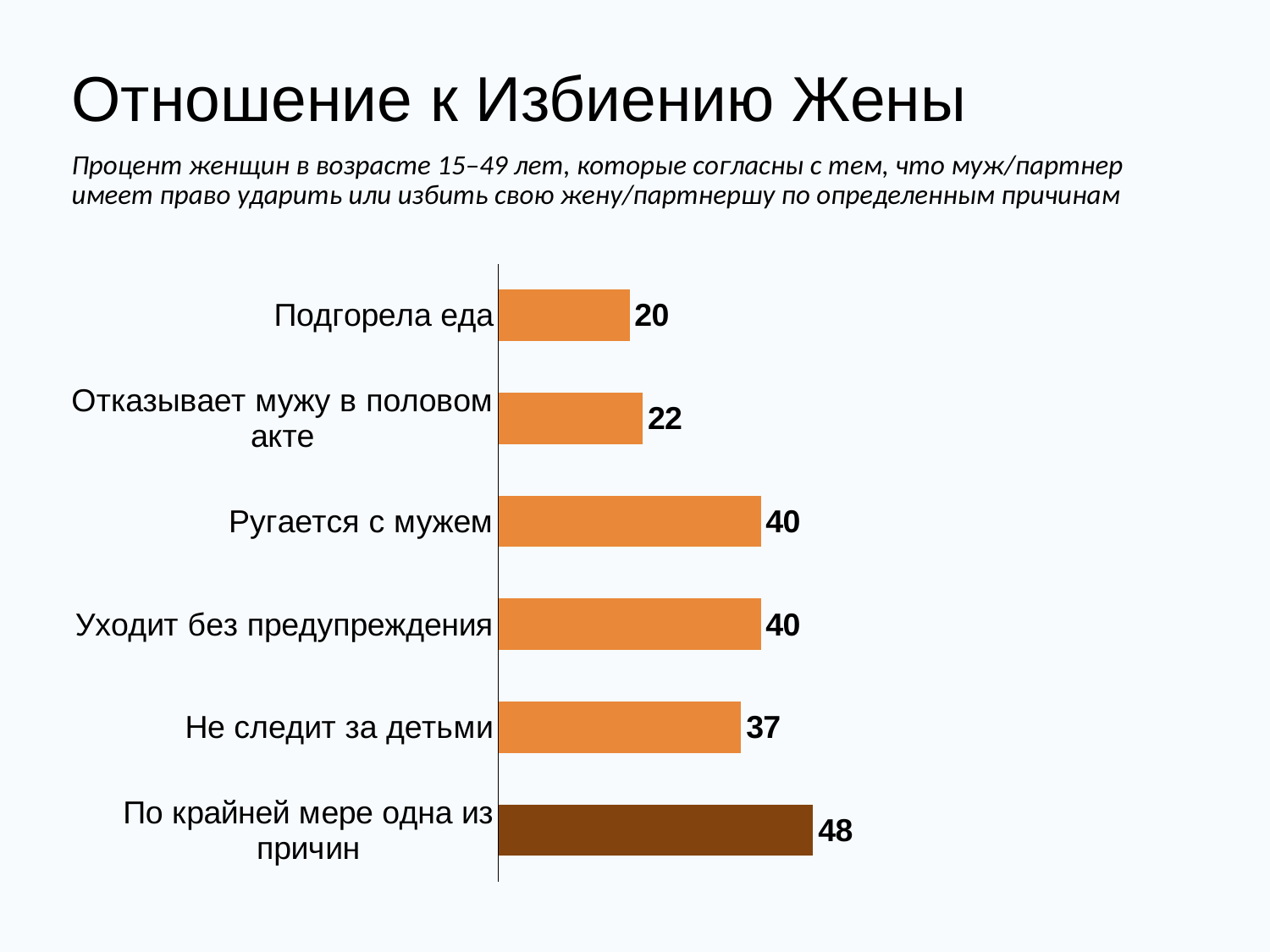

# Отношение к Избиению Жены
Процент женщин в возрасте 15–49 лет, которые согласны с тем, что муж/партнер имеет право ударить или избить свою жену/партнершу по определенным причинам

### Chart

| Category | Women |
|---|---|
| По крайней мере одна из причин | 48.0 |
| Не следит за детьми | 37.0 |
| Уходит без предупреждения | 40.0 |
| Ругается с мужем | 40.0 |
| Отказывает мужу в половом акте | 22.0 |
| Подгорела еда | 20.0 |